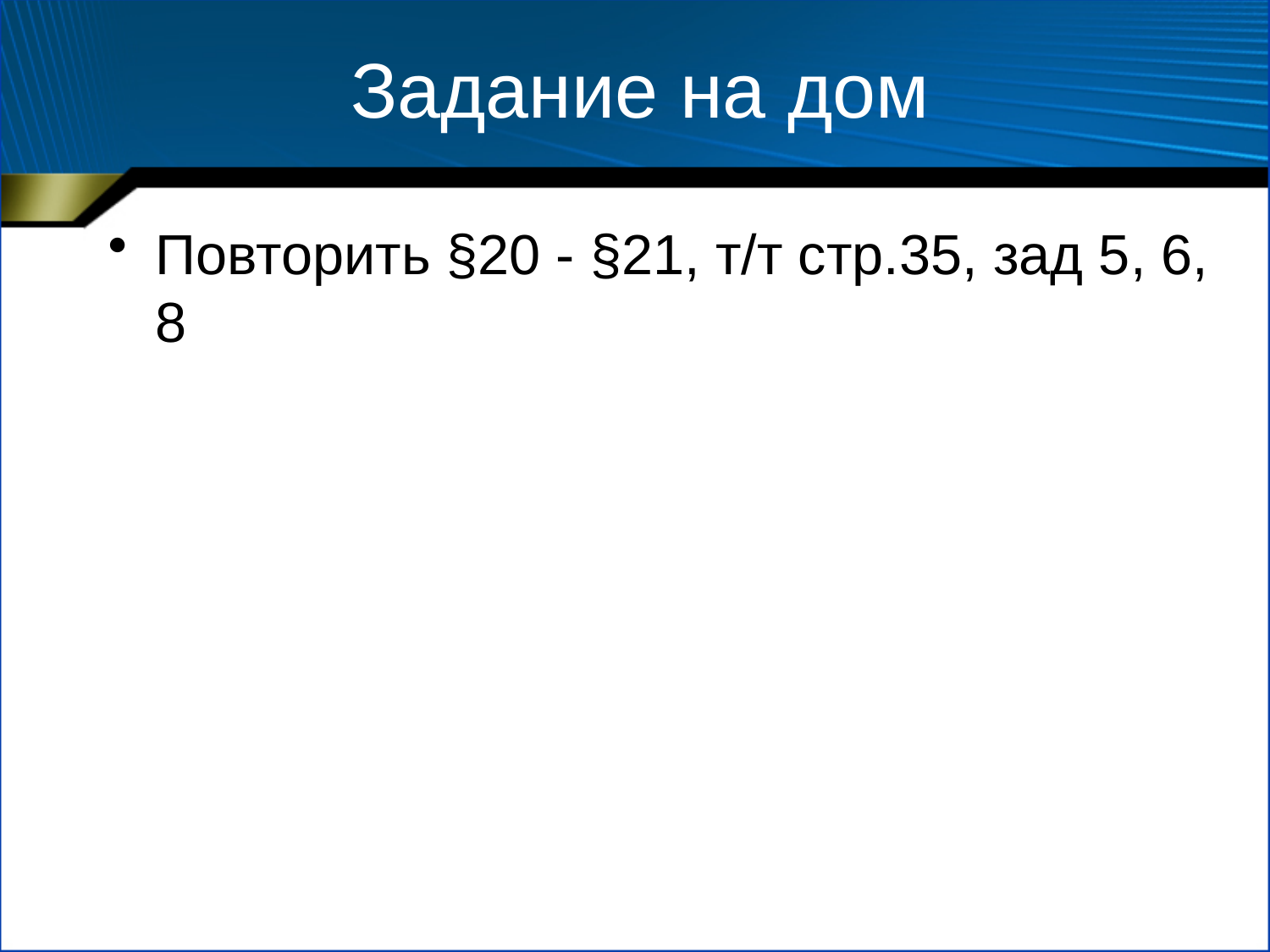

# Задание на дом
Повторить §20 - §21, т/т стр.35, зад 5, 6, 8